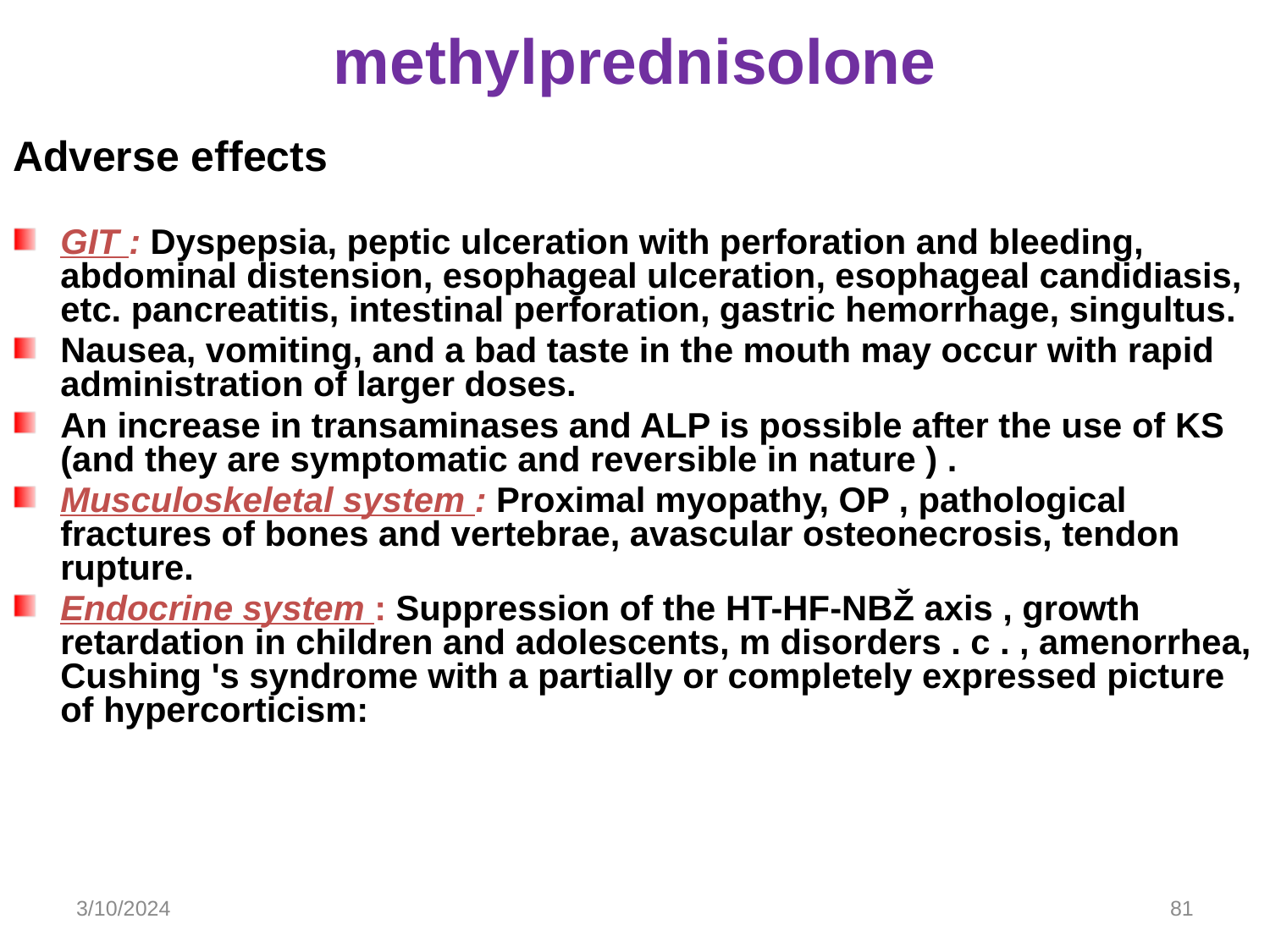

# methylprednisolone
Adverse effects

GIT : Dyspepsia, peptic ulceration with perforation and bleeding, abdominal distension, esophageal ulceration, esophageal candidiasis, etc. pancreatitis, intestinal perforation, gastric hemorrhage, singultus.
Nausea, vomiting, and a bad taste in the mouth may occur with rapid administration of larger doses.
An increase in transaminases and ALP is possible after the use of KS (and they are symptomatic and reversible in nature ) .
Musculoskeletal system : Proximal myopathy, OP , pathological fractures of bones and vertebrae, avascular osteonecrosis, tendon rupture.
Endocrine system : Suppression of the HT-HF-NBŽ axis , growth retardation in children and adolescents, m disorders . c . , amenorrhea, Cushing 's syndrome with a partially or completely expressed picture of hypercorticism:

3/10/2024
81